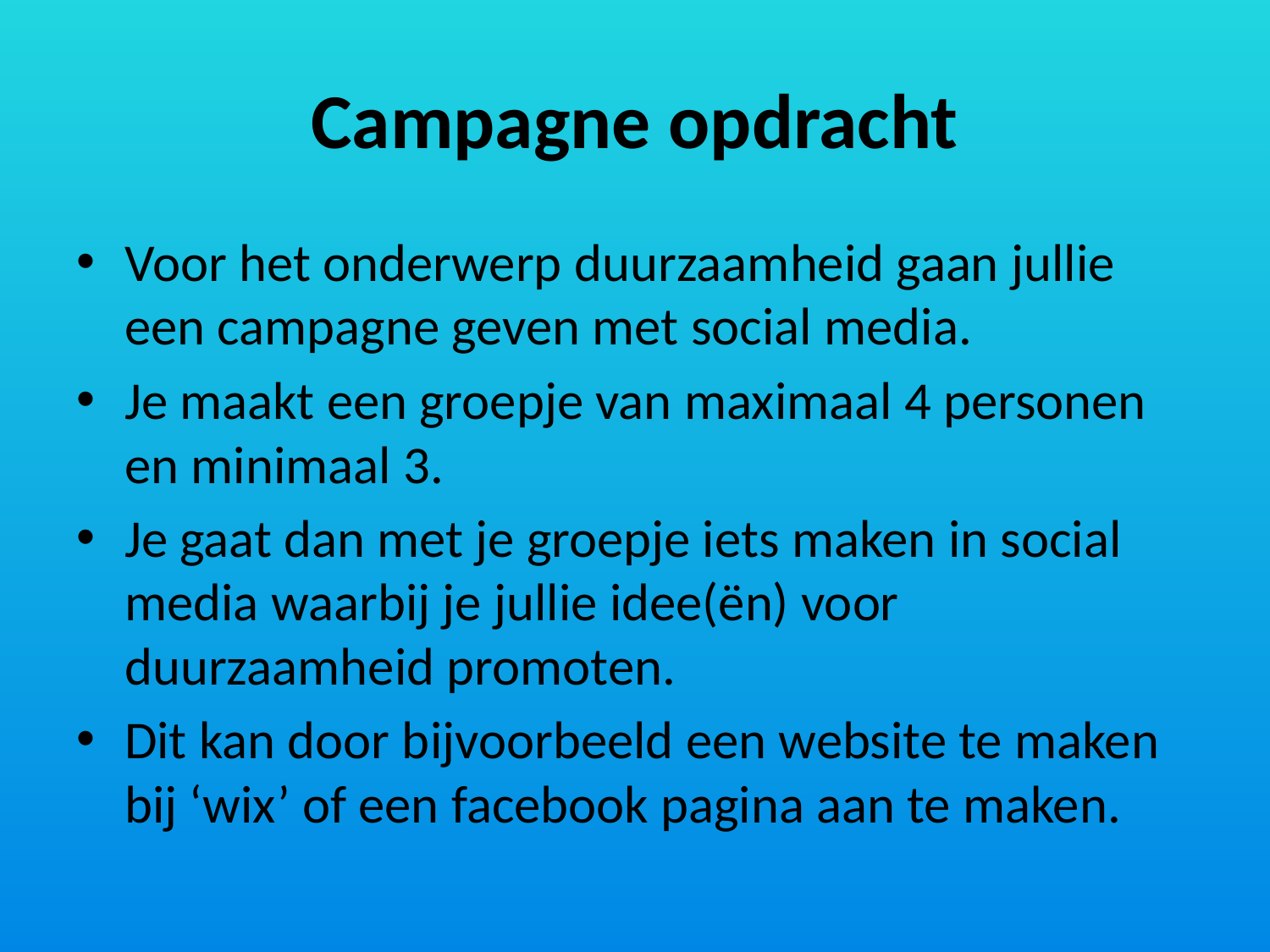

# Campagne opdracht
Voor het onderwerp duurzaamheid gaan jullie een campagne geven met social media.
Je maakt een groepje van maximaal 4 personen en minimaal 3.
Je gaat dan met je groepje iets maken in social media waarbij je jullie idee(ën) voor duurzaamheid promoten.
Dit kan door bijvoorbeeld een website te maken bij ‘wix’ of een facebook pagina aan te maken.